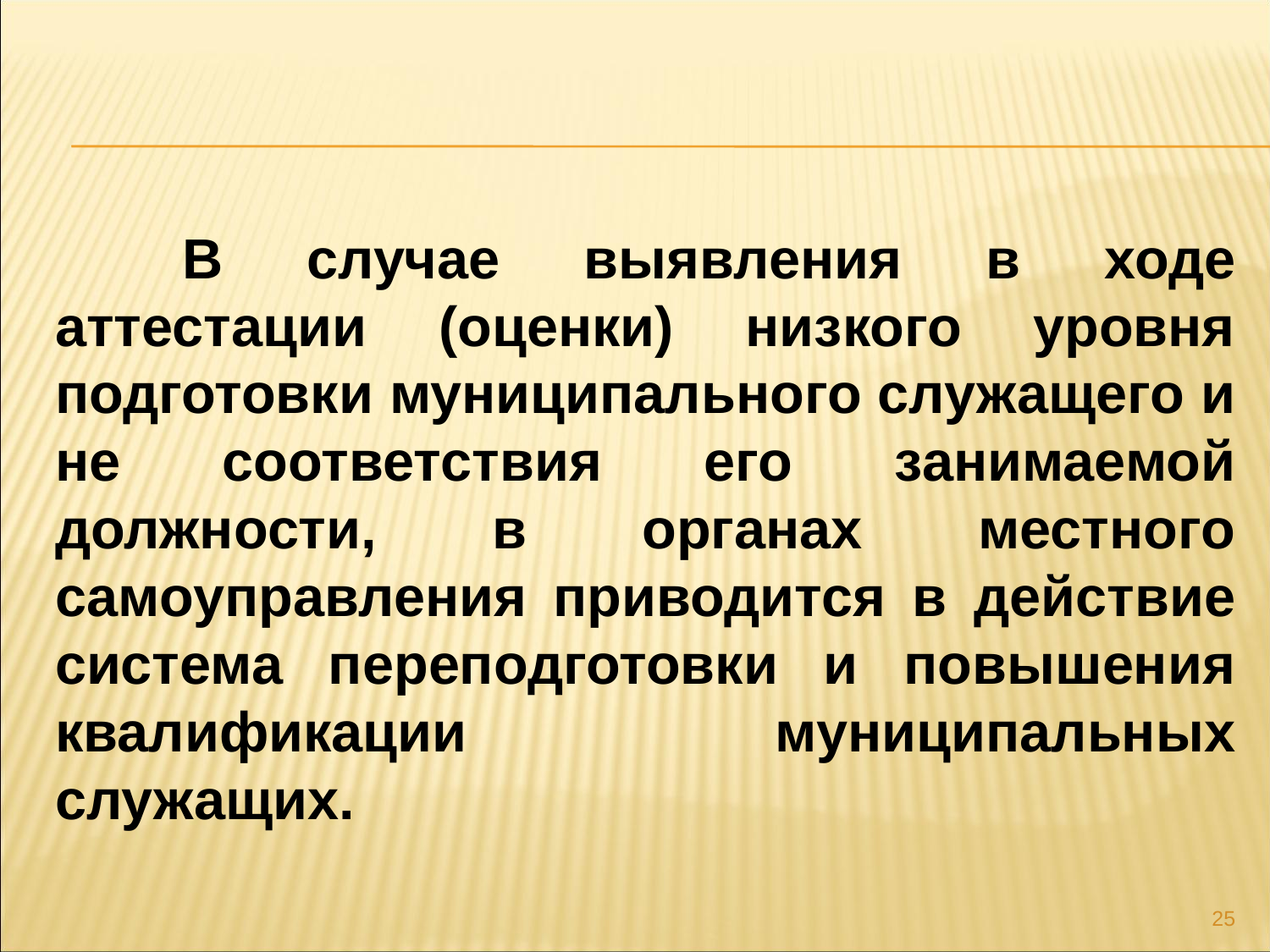

В случае выявления в ходе аттестации (оценки) низкого уровня подготовки муниципального служащего и не соответствия его занимаемой должности, в органах местного самоуправления приводится в действие система переподготовки и повышения квалификации муниципальных служащих.

25